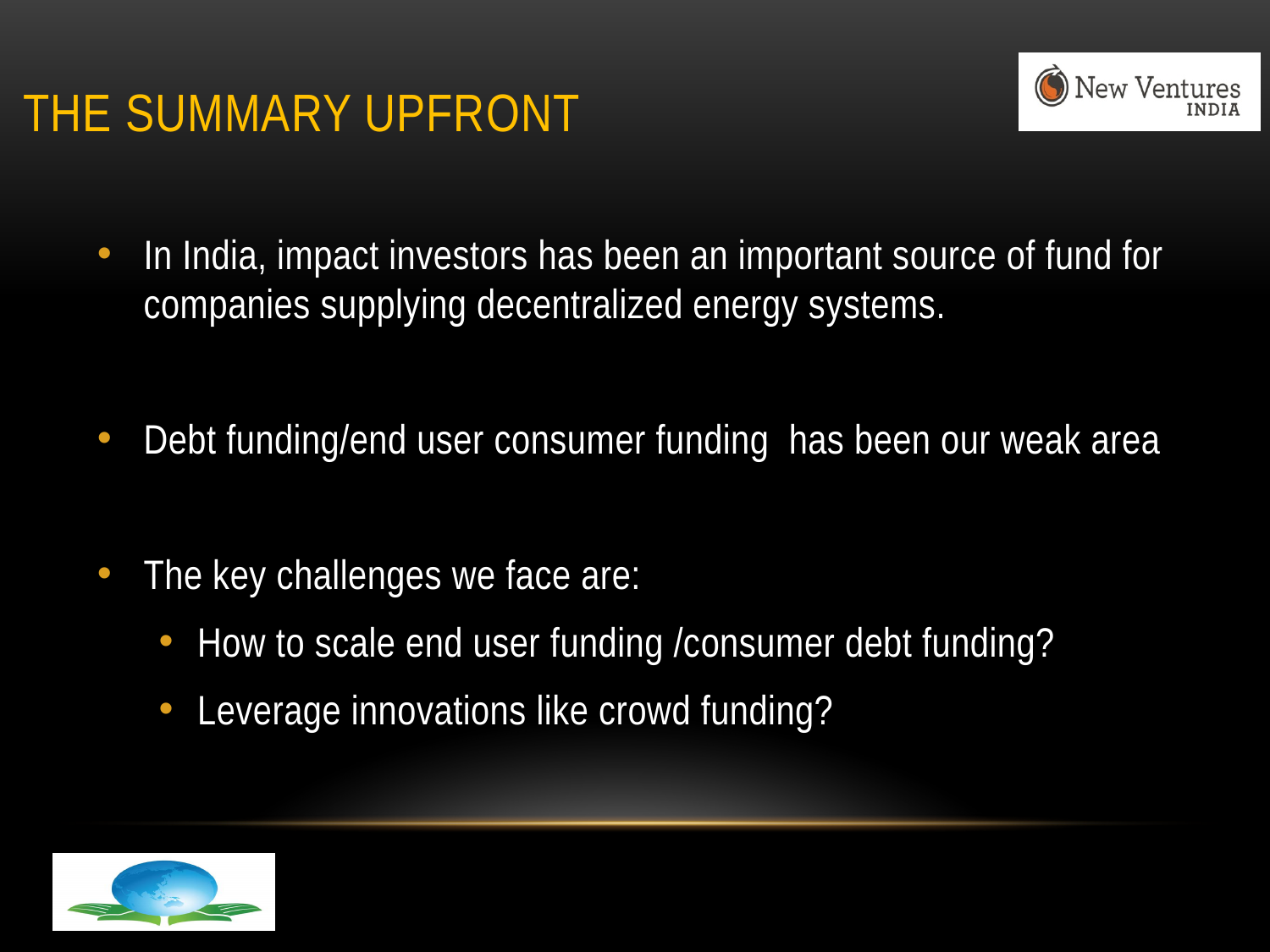

# The SUMMARY UPFRONT
In India, impact investors has been an important source of fund for companies supplying decentralized energy systems.

Debt funding/end user consumer funding  has been our weak area

The key challenges we face are:
How to scale end user funding /consumer debt funding?
Leverage innovations like crowd funding?